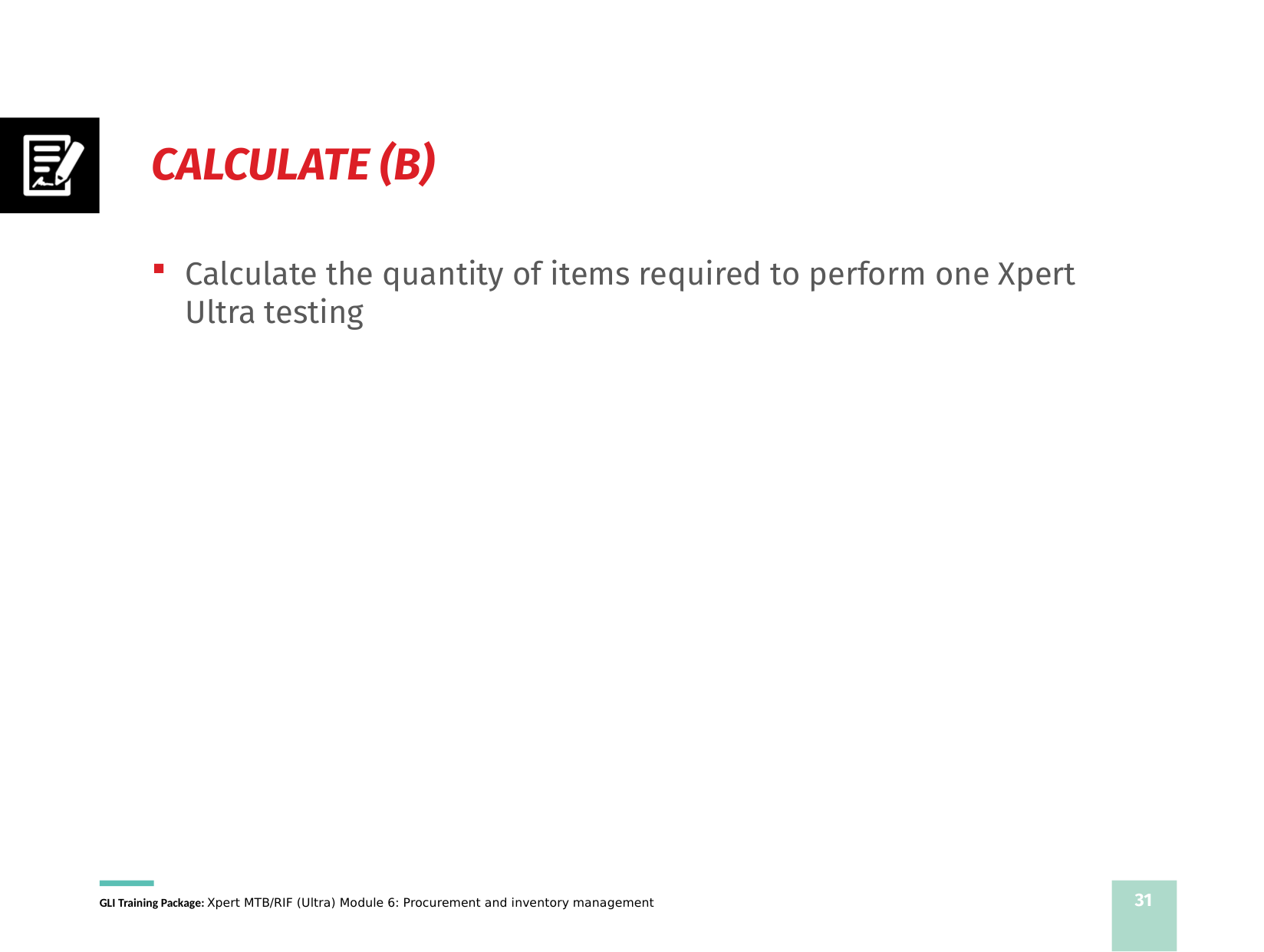

# CALCULATE (B)
Calculate the quantity of items required to perform one Xpert Ultra testing